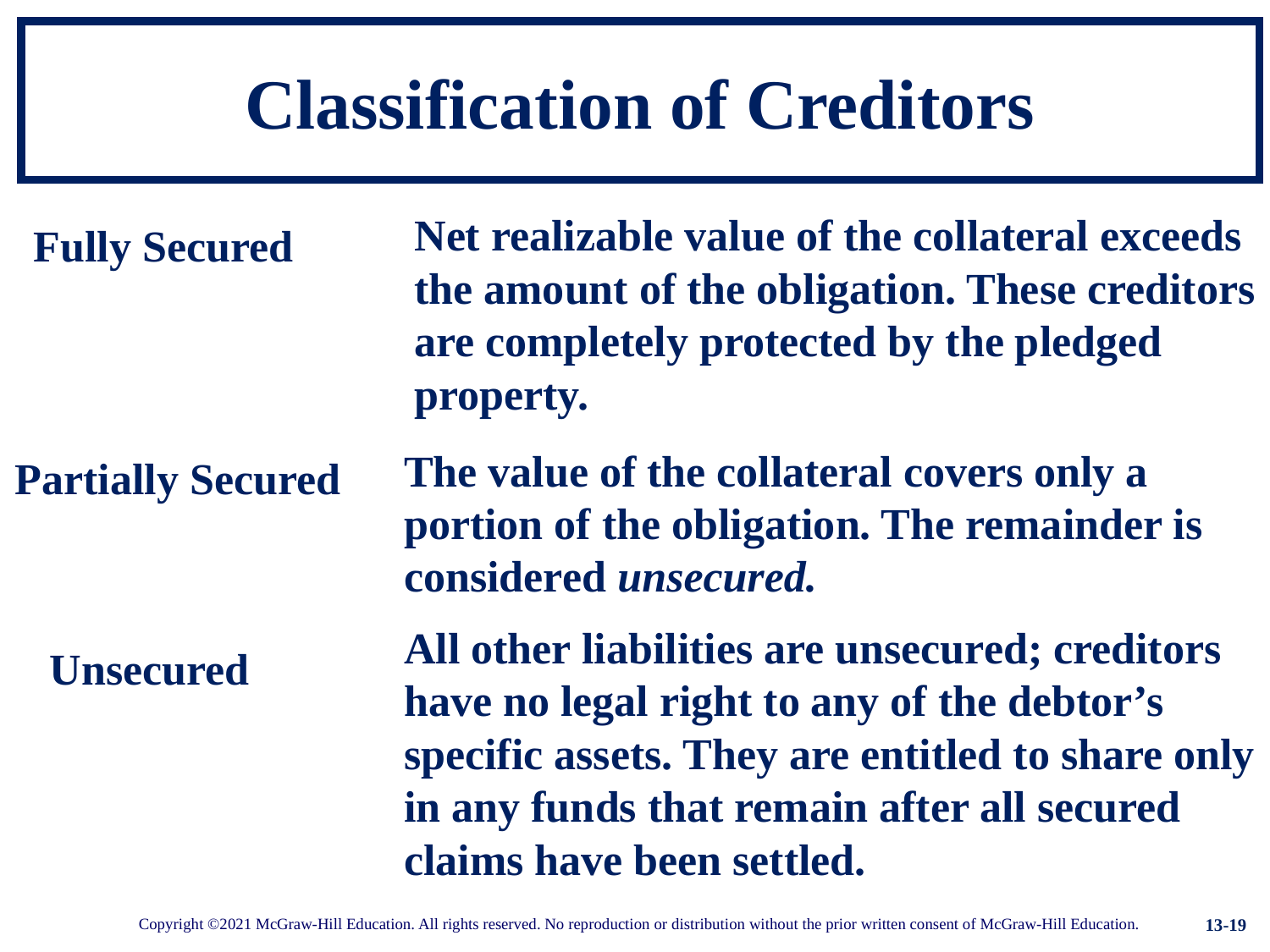

# Classification of Creditors
Net realizable value of the collateral exceeds the amount of the obligation. These creditors are completely protected by the pledged property.
Fully Secured
Partially Secured
Unsecured
The value of the collateral covers only a portion of the obligation. The remainder is considered unsecured.
All other liabilities are unsecured; creditors have no legal right to any of the debtor’s specific assets. They are entitled to share only in any funds that remain after all secured claims have been settled.

13-19
Copyright ©2021 McGraw-Hill Education. All rights reserved. No reproduction or distribution without the prior written consent of McGraw-Hill Education.